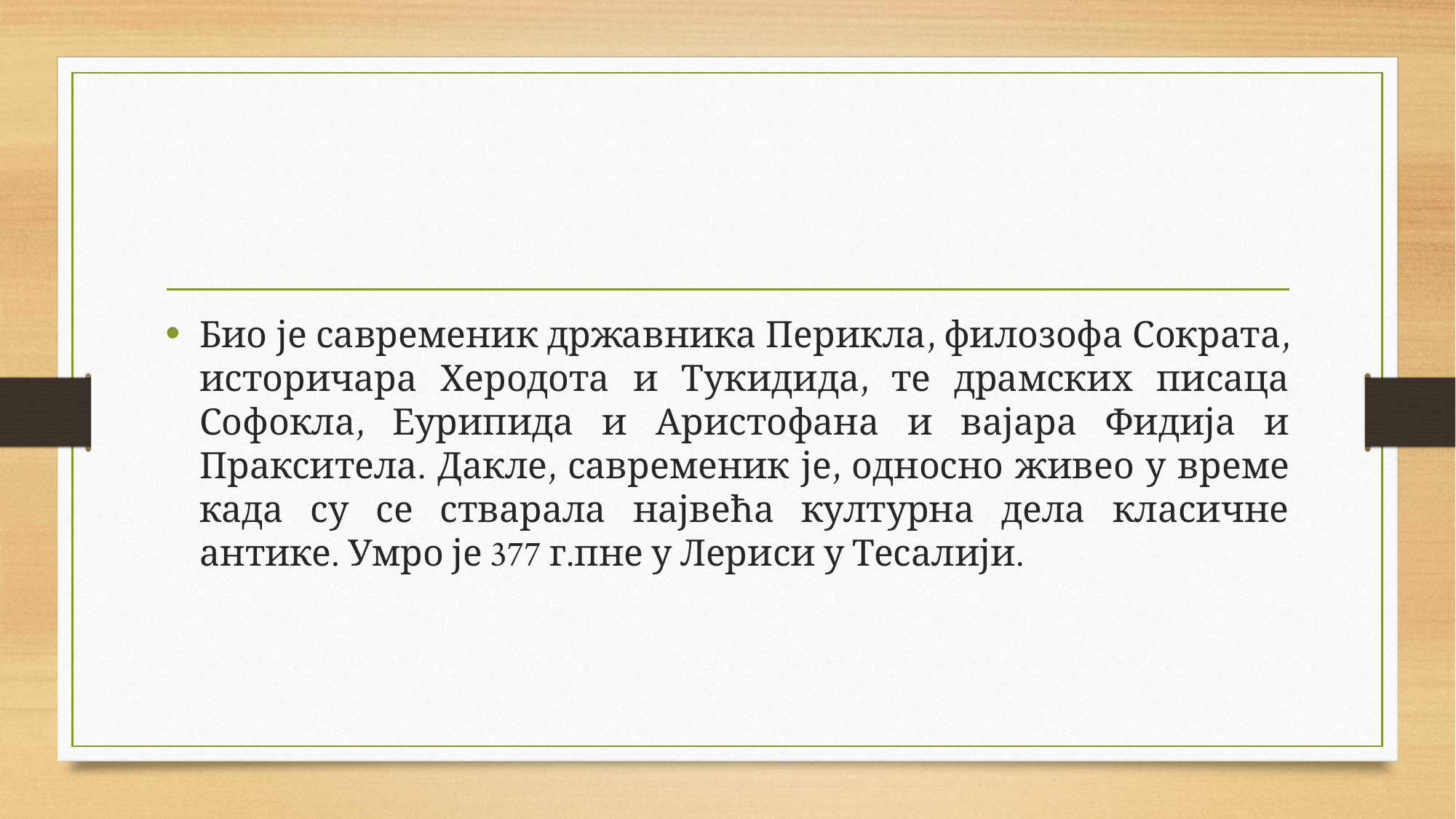

Био је савременик државника Перикла, филозофа Сократа, историчара Херодота и Тукидида, те драмских писаца Софокла, Еурипида и Аристофана и вајара Фидија и Пракситела. Дакле, савременик је, односно живео у време када су се стварала највећа културна дела класичне антике. Умро је 377 г.пне у Лериси у Тесалији.